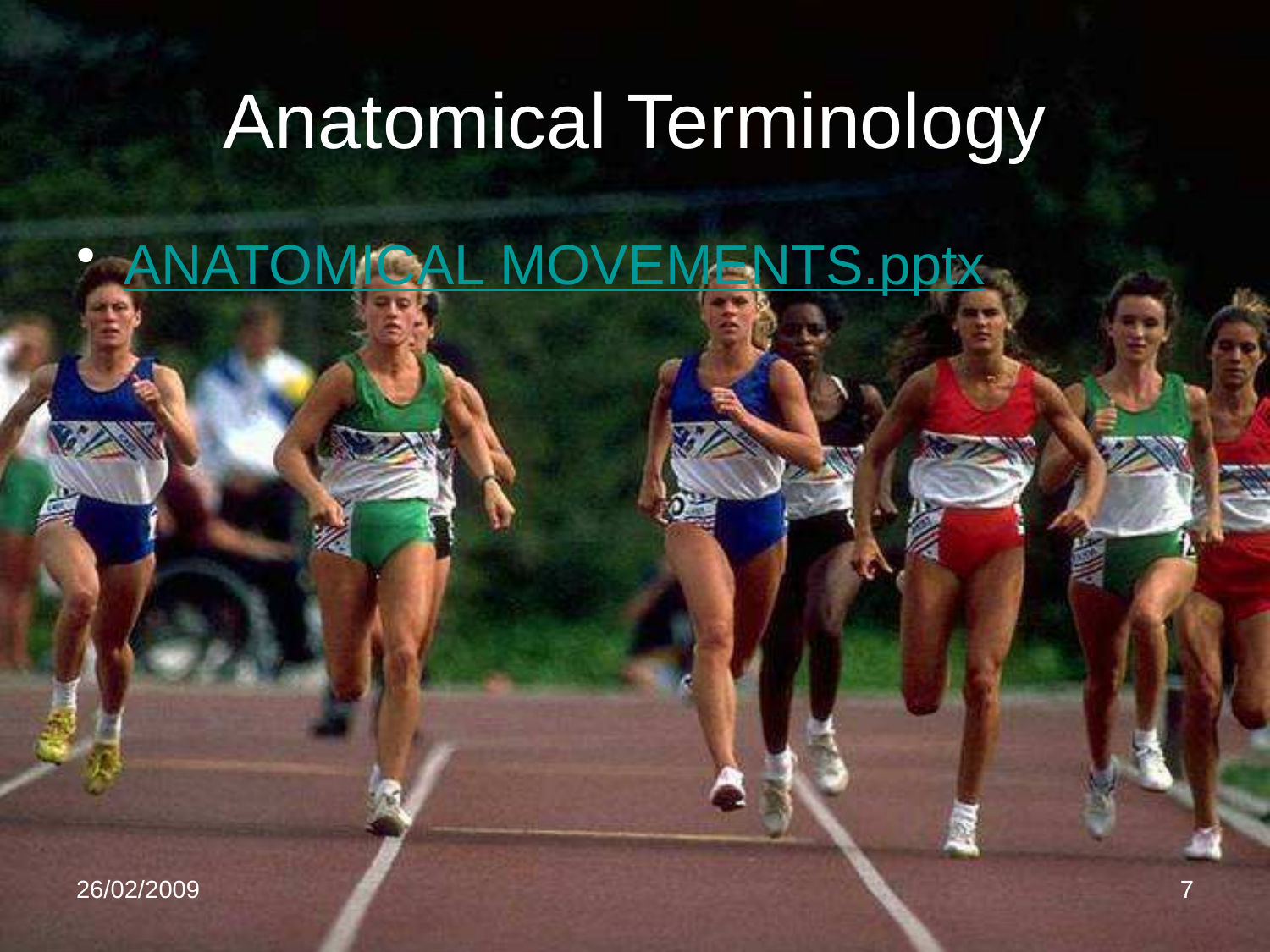

# Anatomical Terminology
ANATOMICAL MOVEMENTS.pptx
26/02/2009
7